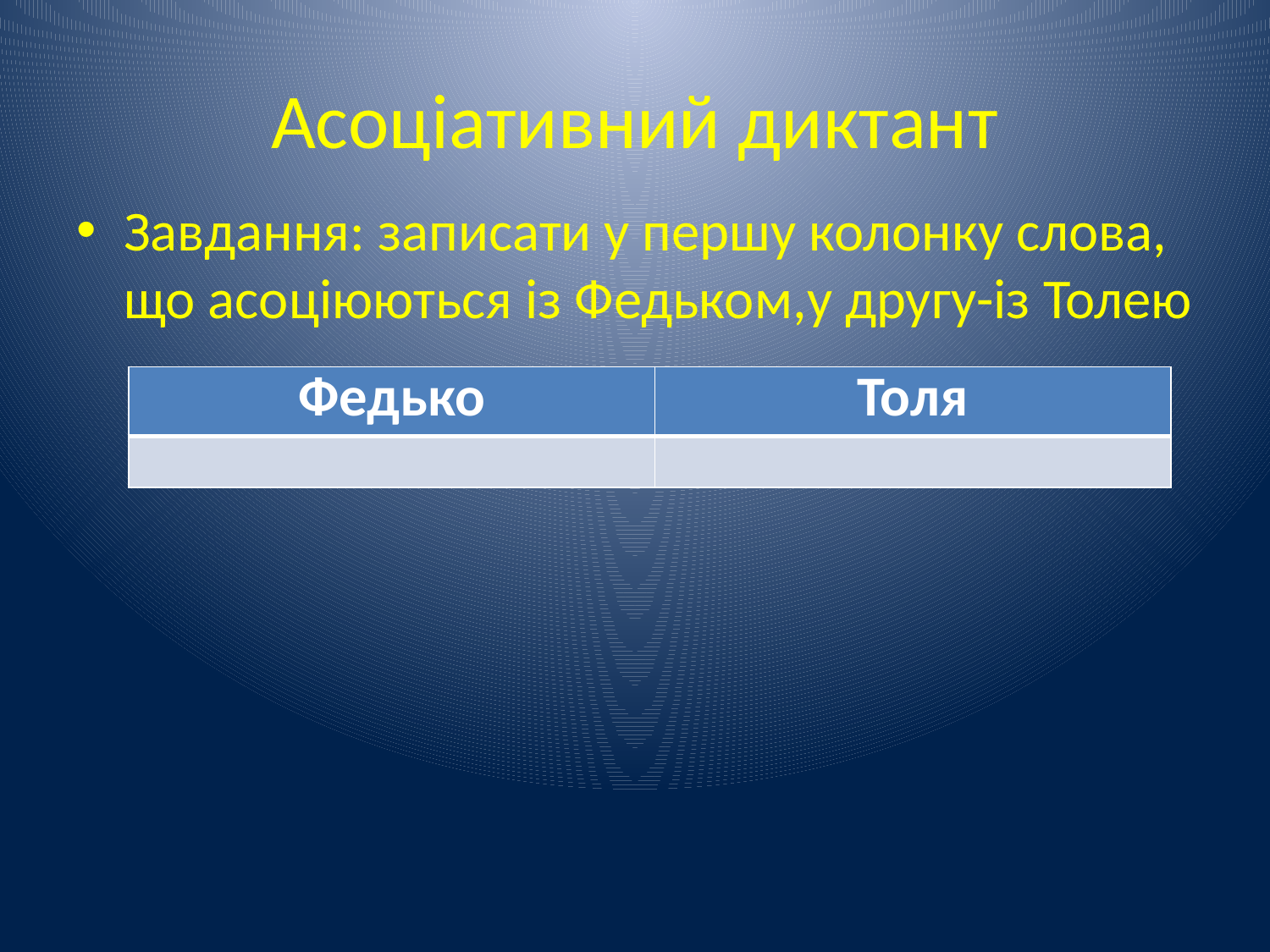

# Асоціативний диктант
Завдання: записати у першу колонку слова, що асоціюються із Федьком,у другу-із Толею

| Федько | Толя |
| --- | --- |
|  |  |